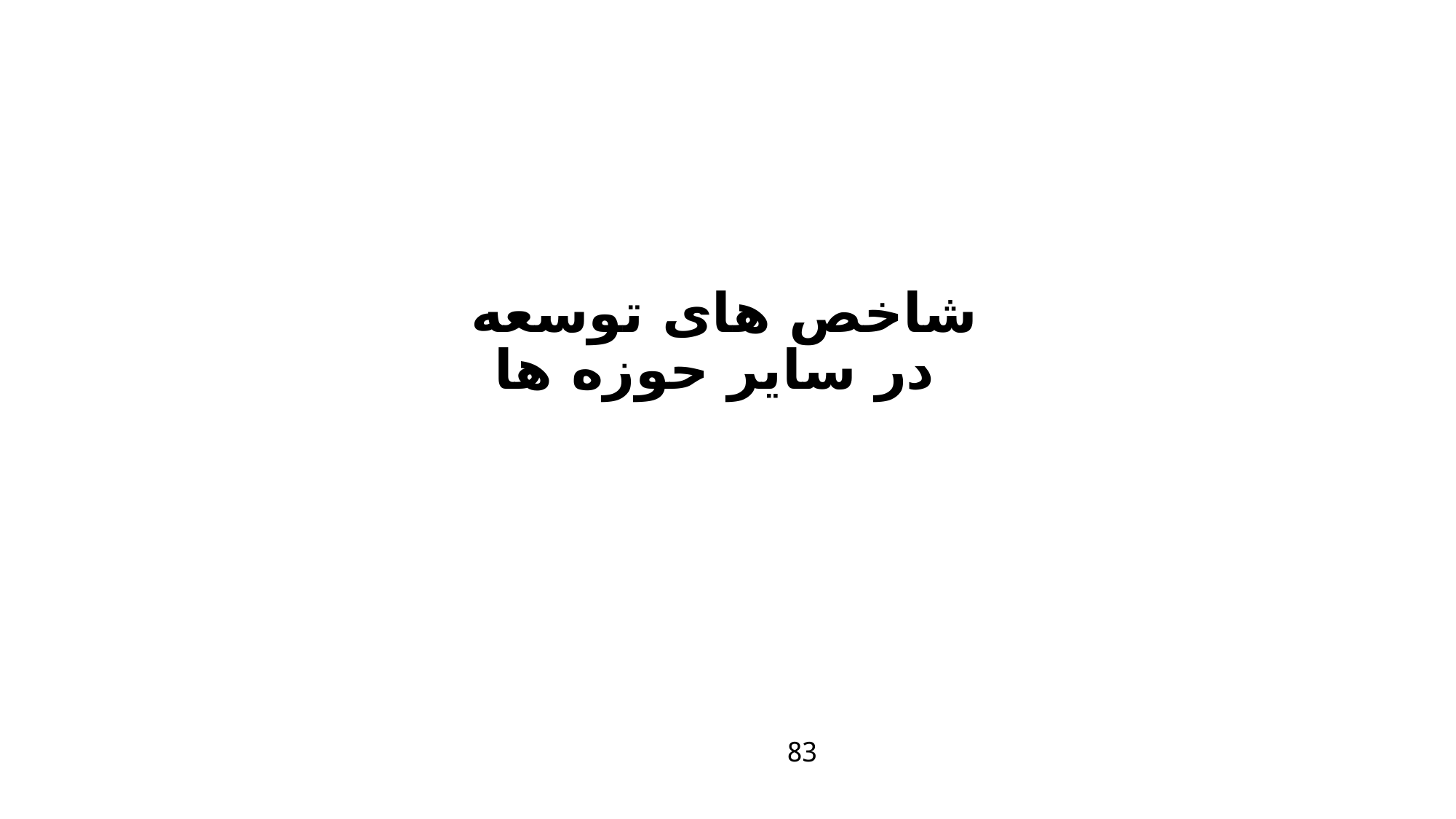

# شاخص های توسعه در سایر حوزه ها
83